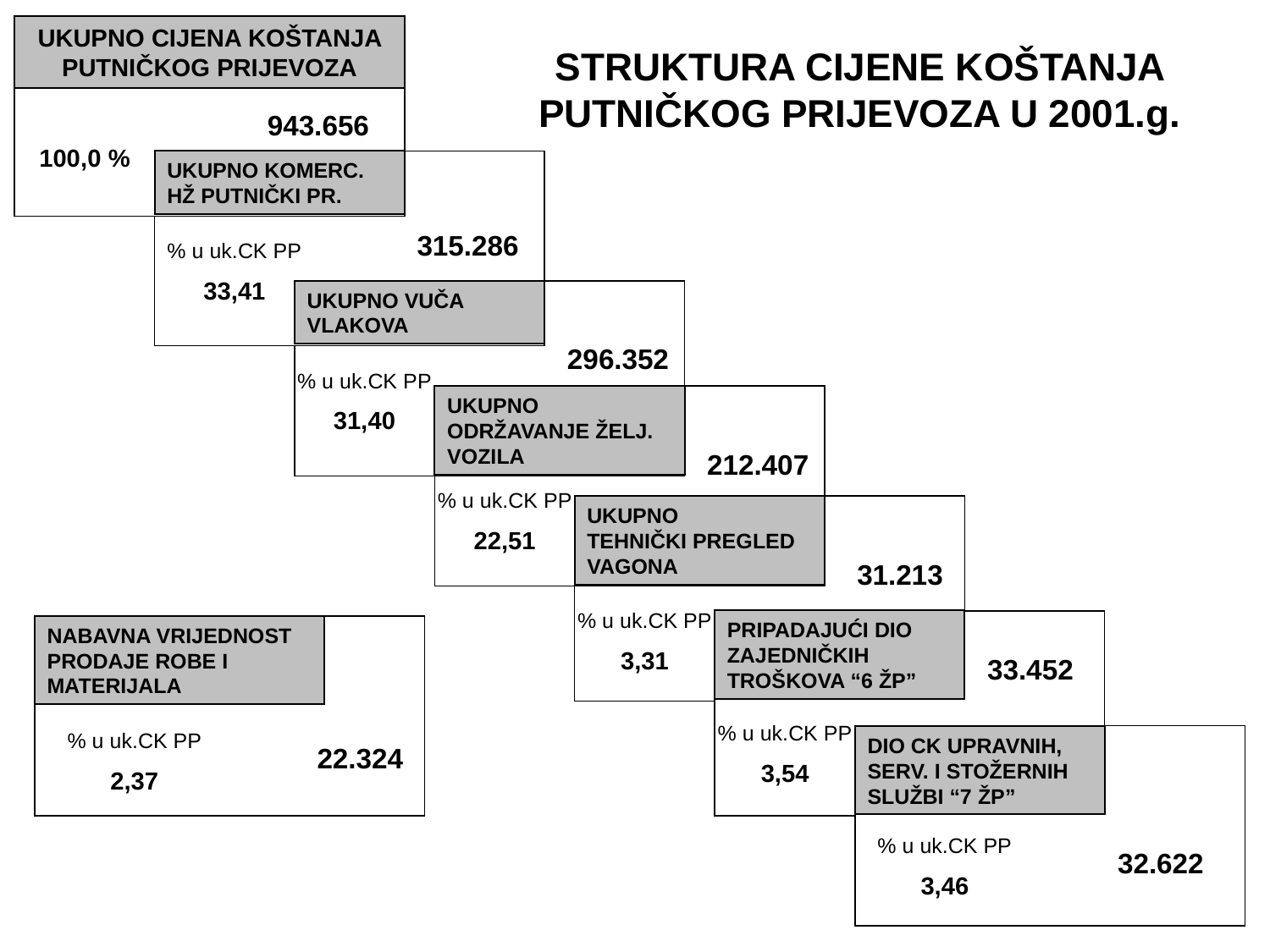

UKUPNO CIJENA KOŠTANJA PUTNIČKOG PRIJEVOZA
STRUKTURA CIJENE KOŠTANJA PUTNIČKOG PRIJEVOZA U 2001.g.

100,0 %
943.656
UKUPNO KOMERC. HŽ PUTNIČKI PR.

315.286
% u uk.CK PP
33,41
UKUPNO VUČA VLAKOVA

296.352
% u uk.CK PP
31,40

UKUPNO ODRŽAVANJE ŽELJ. VOZILA
212.407
% u uk.CK PP
22,51

UKUPNO      TEHNIČKI PREGLED VAGONA
31.213
% u uk.CK PP
3,31
PRIPADAJUĆI DIO ZAJEDNIČKIH TROŠKOVA “6 ŽP”

NABAVNA VRIJEDNOST PRODAJE ROBE I MATERIJALA
33.452
% u uk.CK PP
3,54
% u uk.CK PP
2,37

DIO CK UPRAVNIH, SERV. I STOŽERNIH SLUŽBI “7 ŽP”
22.324
% u uk.CK PP
3,46
32.622